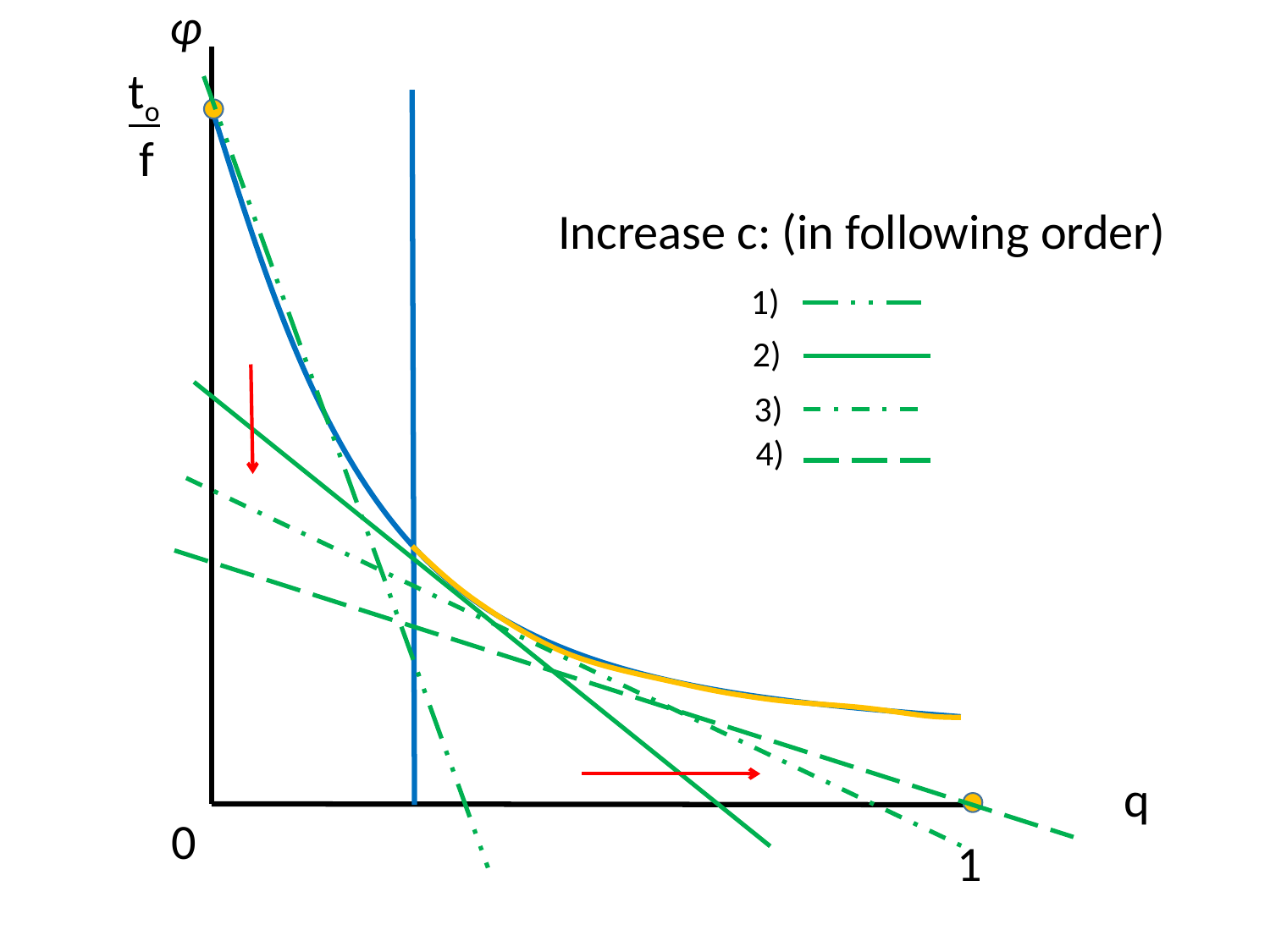

φ
to
 f

Increase c: (in following order)
1)
2)
3)
4)

q

0
1